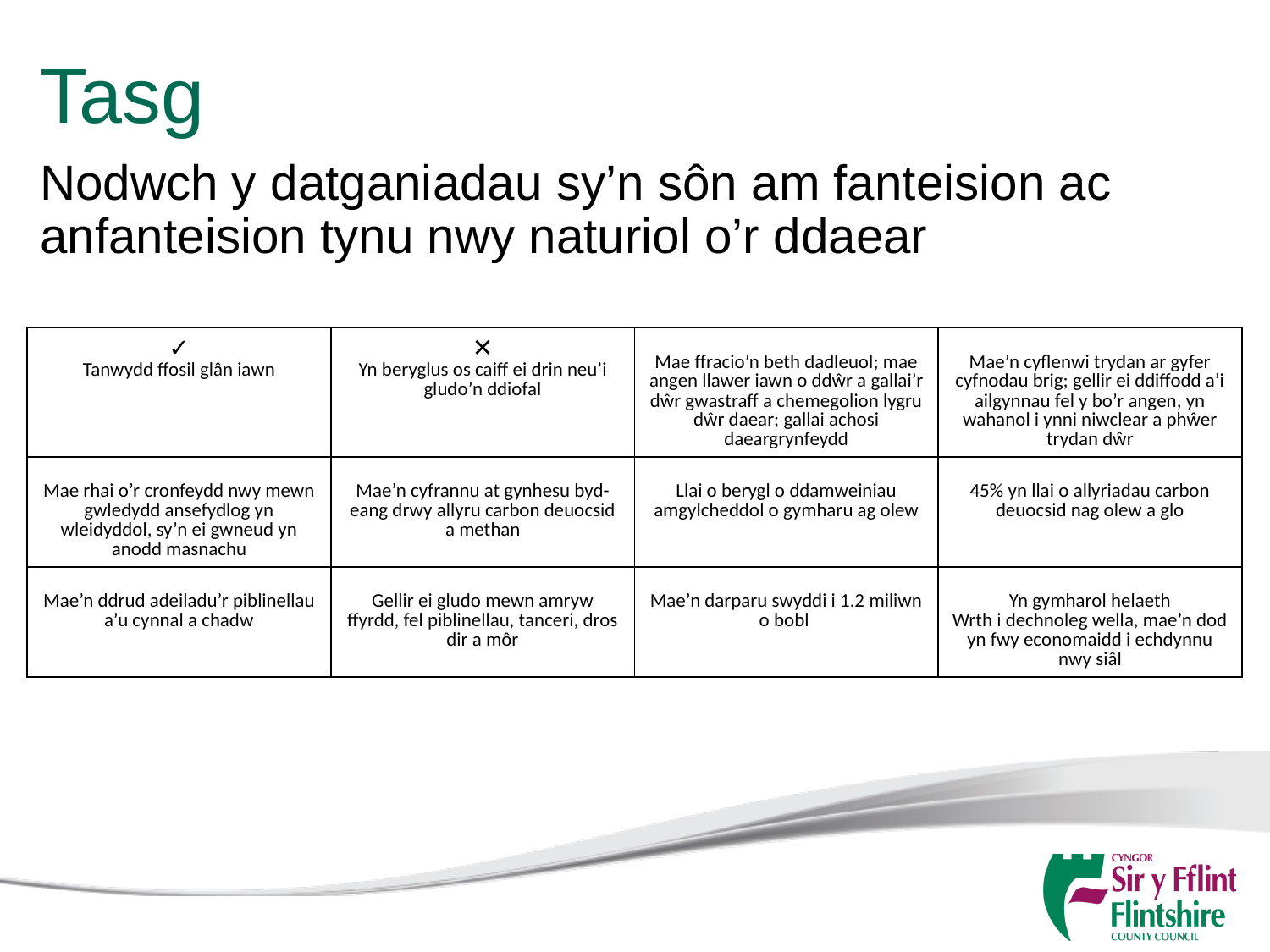

Tasg
Nodwch y datganiadau sy’n sôn am fanteision ac anfanteision tynu nwy naturiol o’r ddaear
| ✓ Tanwydd ffosil glân iawn | ✕ Yn beryglus os caiff ei drin neu’i gludo’n ddiofal | Mae ffracio’n beth dadleuol; mae angen llawer iawn o ddŵr a gallai’r dŵr gwastraff a chemegolion lygru dŵr daear; gallai achosi daeargrynfeydd | Mae’n cyflenwi trydan ar gyfer cyfnodau brig; gellir ei ddiffodd a’i ailgynnau fel y bo’r angen, yn wahanol i ynni niwclear a phŵer trydan dŵr |
| --- | --- | --- | --- |
| Mae rhai o’r cronfeydd nwy mewn gwledydd ansefydlog yn wleidyddol, sy’n ei gwneud yn anodd masnachu | Mae’n cyfrannu at gynhesu byd-eang drwy allyru carbon deuocsid a methan | Llai o berygl o ddamweiniau amgylcheddol o gymharu ag olew | 45% yn llai o allyriadau carbon deuocsid nag olew a glo |
| Mae’n ddrud adeiladu’r piblinellau a’u cynnal a chadw | Gellir ei gludo mewn amryw ffyrdd, fel piblinellau, tanceri, dros dir a môr | Mae’n darparu swyddi i 1.2 miliwn o bobl | Yn gymharol helaeth Wrth i dechnoleg wella, mae’n dod yn fwy economaidd i echdynnu nwy siâl |